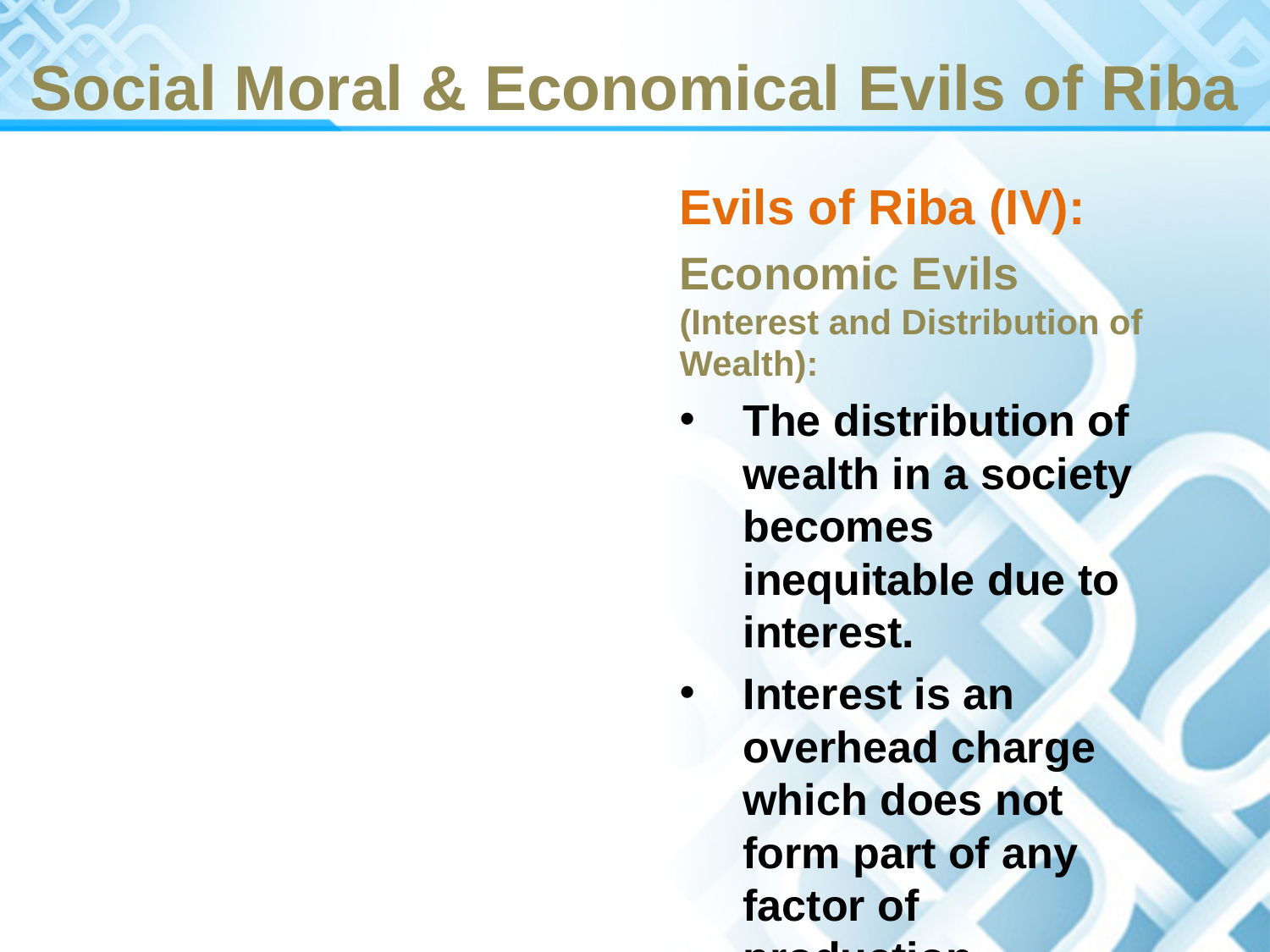

Social Moral & Economical Evils of Riba
Evils of Riba (IV):
Economic Evils (Interest and Distribution of Wealth):
The distribution of wealth in a society becomes inequitable due to interest.
Interest is an overhead charge which does not form part of any factor of production.